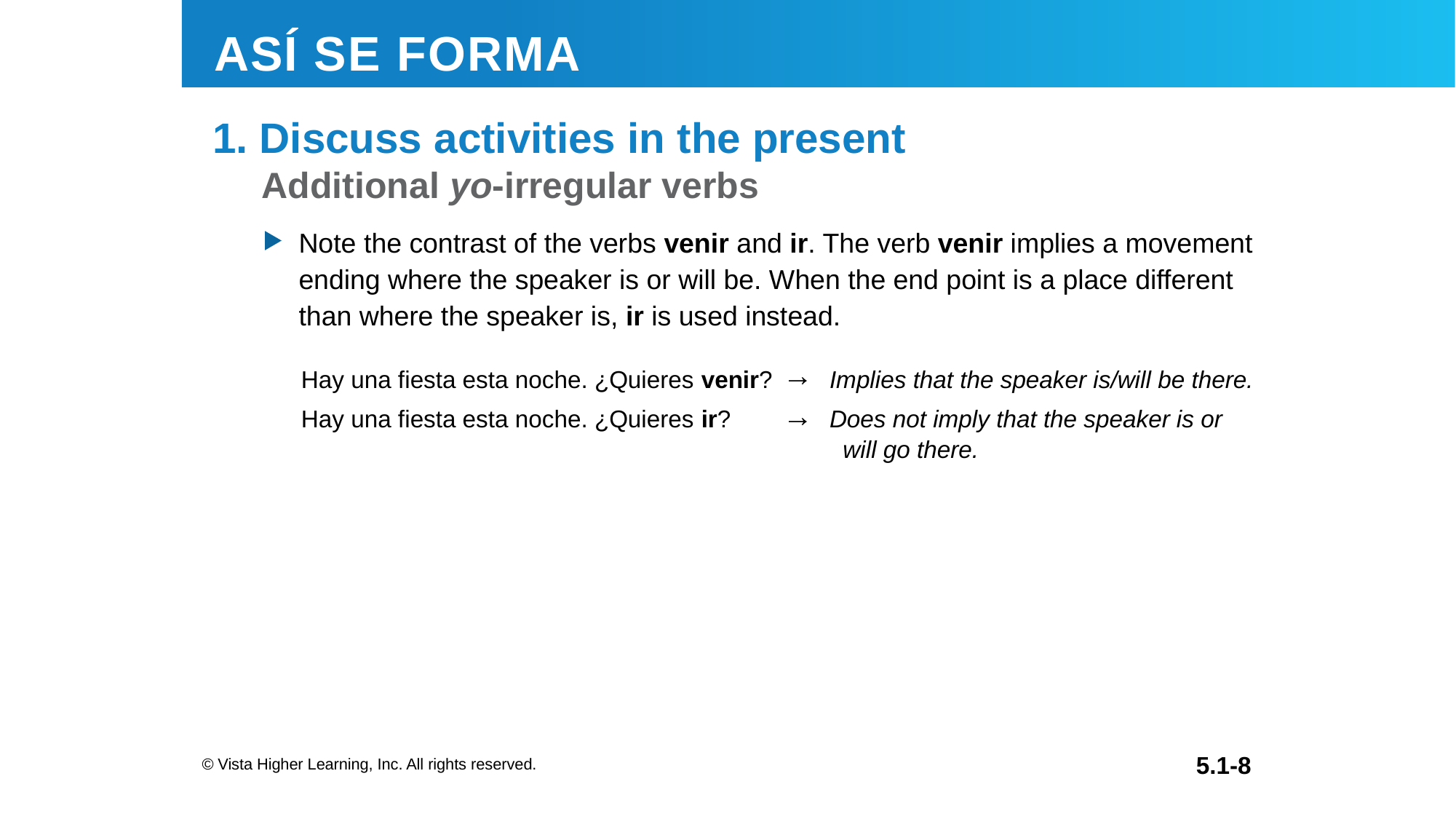

1. Discuss activities in the present
Note the contrast of the verbs venir and ir. The verb venir implies a movement ending where the speaker is or will be. When the end point is a place different than where the speaker is, ir is used instead.

→
| Hay una fiesta esta noche. ¿Quieres venir? Hay una fiesta esta noche. ¿Quieres ir? | Implies that the speaker is/will be there. Does not imply that the speaker is or will go there. |
| --- | --- |
→
© Vista Higher Learning, Inc. All rights reserved.
5.1-8